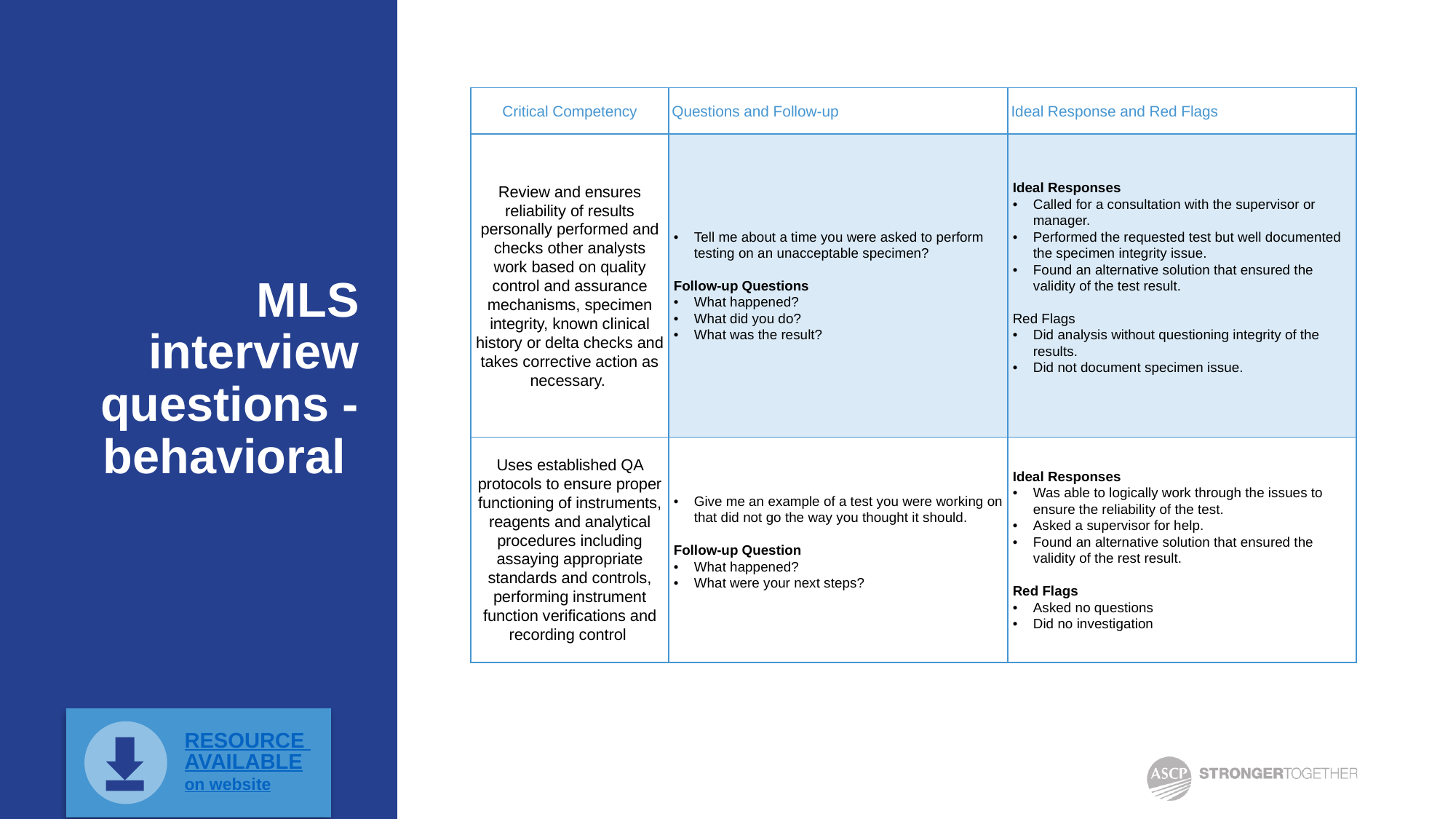

| Critical Competency | Questions and Follow-up | Ideal Response and Red Flags |
| --- | --- | --- |
| Review and ensures reliability of results personally performed and checks other analysts work based on quality control and assurance mechanisms, specimen integrity, known clinical history or delta checks and takes corrective action as necessary. | Tell me about a time you were asked to perform testing on an unacceptable specimen? Follow-up Questions What happened? What did you do? What was the result? | Ideal Responses Called for a consultation with the supervisor or manager. Performed the requested test but well documented the specimen integrity issue. Found an alternative solution that ensured the validity of the test result. Red Flags Did analysis without questioning integrity of the results. Did not document specimen issue. |
| Uses established QA protocols to ensure proper functioning of instruments, reagents and analytical procedures including assaying appropriate standards and controls, performing instrument function verifications and recording control | Give me an example of a test you were working on that did not go the way you thought it should. Follow-up Question What happened? What were your next steps? | Ideal Responses Was able to logically work through the issues to ensure the reliability of the test. Asked a supervisor for help. Found an alternative solution that ensured the validity of the rest result.   Red Flags Asked no questions Did no investigation |
# MLS interview questions - behavioral

RESOURCE AVAILABLE
on website